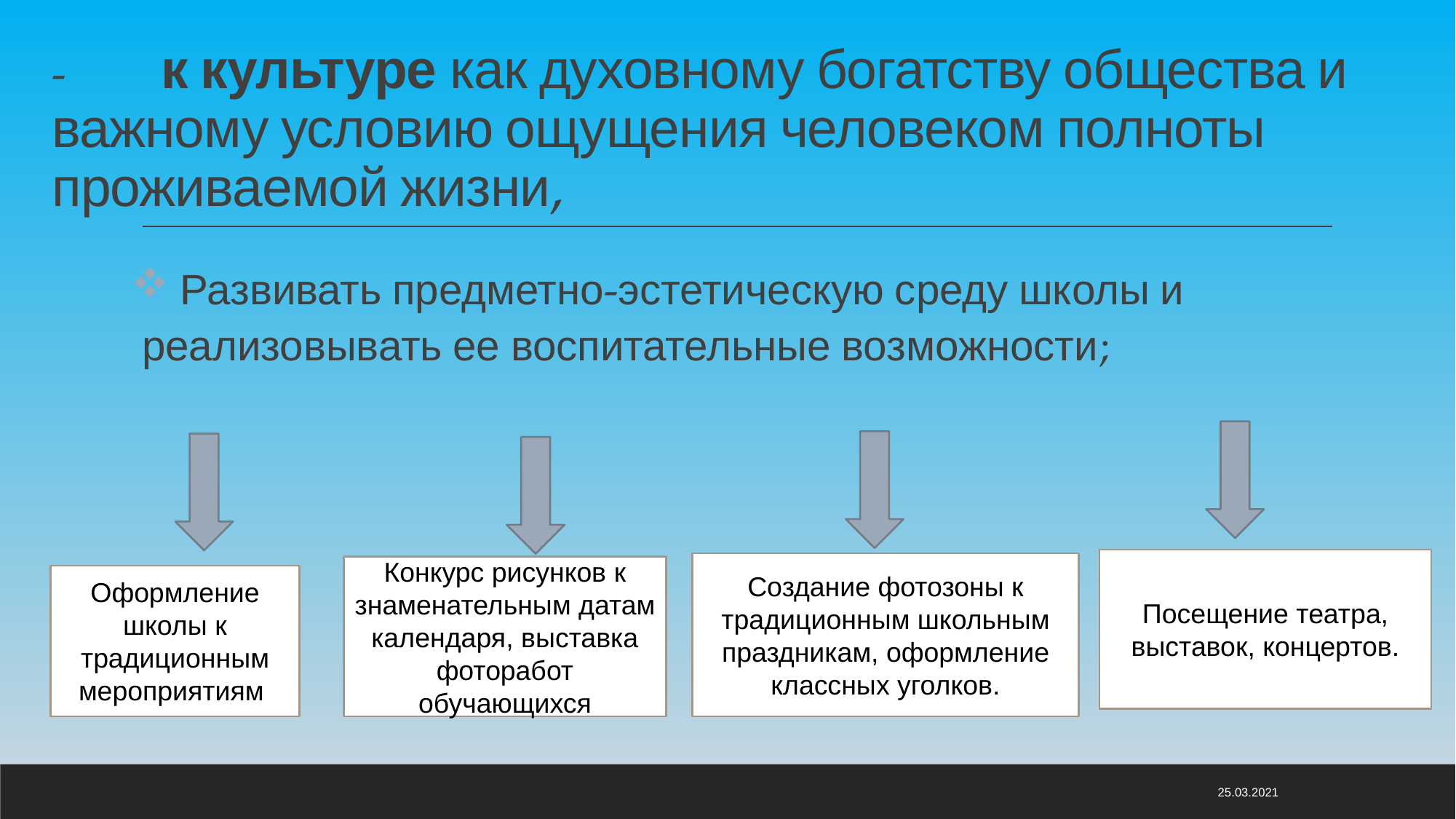

# -	к культуре как духовному богатству общества и важному условию ощущения человеком полноты проживаемой жизни,
 Развивать предметно-эстетическую среду школы и реализовывать ее воспитательные возможности;

Посещение театра, выставок, концертов.

Создание фотозоны к традиционным школьным праздникам, оформление классных уголков.

Конкурс рисунков к знаменательным датам календаря, выставка фоторабот обучающихся
Оформление школы к традиционным мероприятиям
25.03.2021